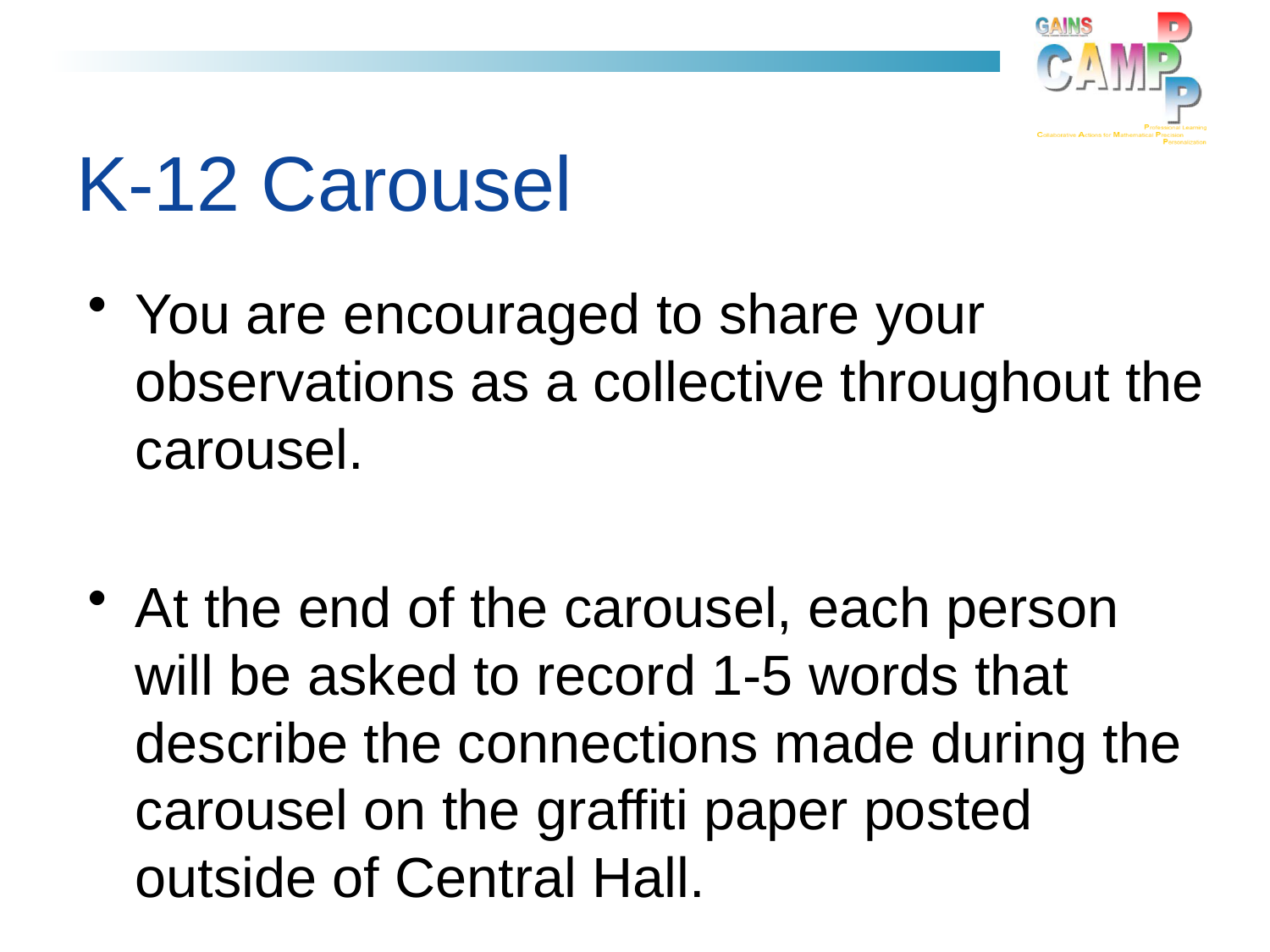

# K-12 Carousel
You are encouraged to share your observations as a collective throughout the carousel.

At the end of the carousel, each person will be asked to record 1-5 words that describe the connections made during the carousel on the graffiti paper posted outside of Central Hall.